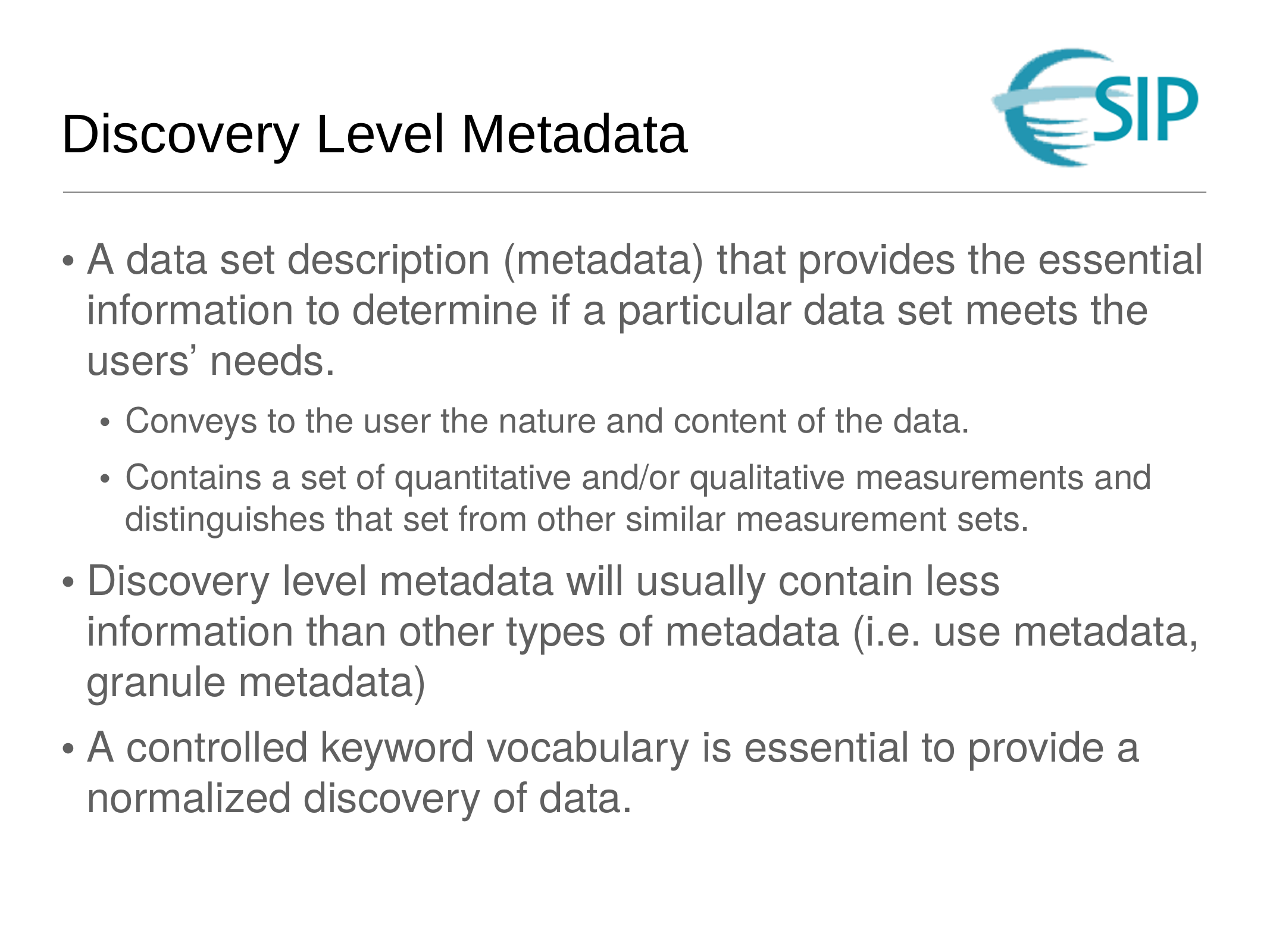

# Discovery Level Metadata
A data set description (metadata) that provides the essential information to determine if a particular data set meets the users’ needs.
Conveys to the user the nature and content of the data.
Contains a set of quantitative and/or qualitative measurements and distinguishes that set from other similar measurement sets.
Discovery level metadata will usually contain less information than other types of metadata (i.e. use metadata, granule metadata)
A controlled keyword vocabulary is essential to provide a normalized discovery of data.